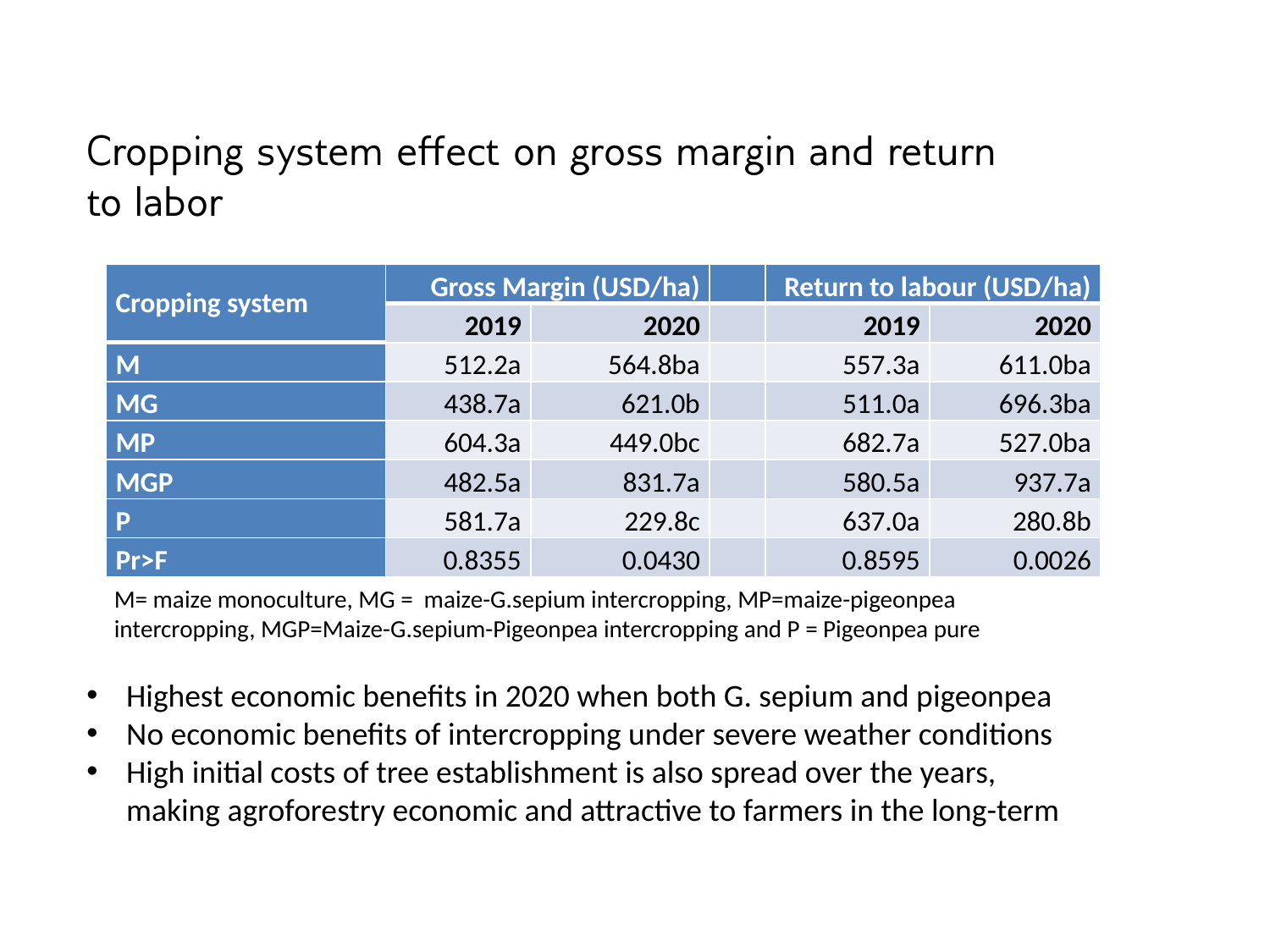

Cropping system effect on gross margin and return to labor

| Cropping system | Gross Margin (USD/ha) |  |  | Return to labour (USD/ha) |  |
| --- | --- | --- | --- | --- | --- |
|  | 2019 | 2020 |  | 2019 | 2020 |
| M | 512.2a | 564.8ba |  | 557.3a | 611.0ba |
| MG | 438.7a | 621.0b |  | 511.0a | 696.3ba |
| MP | 604.3a | 449.0bc |  | 682.7a | 527.0ba |
| MGP | 482.5a | 831.7a |  | 580.5a | 937.7a |
| P | 581.7a | 229.8c |  | 637.0a | 280.8b |
| Pr>F | 0.8355 | 0.0430 |  | 0.8595 | 0.0026 |
M= maize monoculture, MG =  maize-G.sepium intercropping, MP=maize-pigeonpea intercropping, MGP=Maize-G.sepium-Pigeonpea intercropping and P = Pigeonpea pure
Highest economic benefits in 2020 when both G. sepium and pigeonpea
No economic benefits of intercropping under severe weather conditions
High initial costs of tree establishment is also spread over the years, making agroforestry economic and attractive to farmers in the long-term